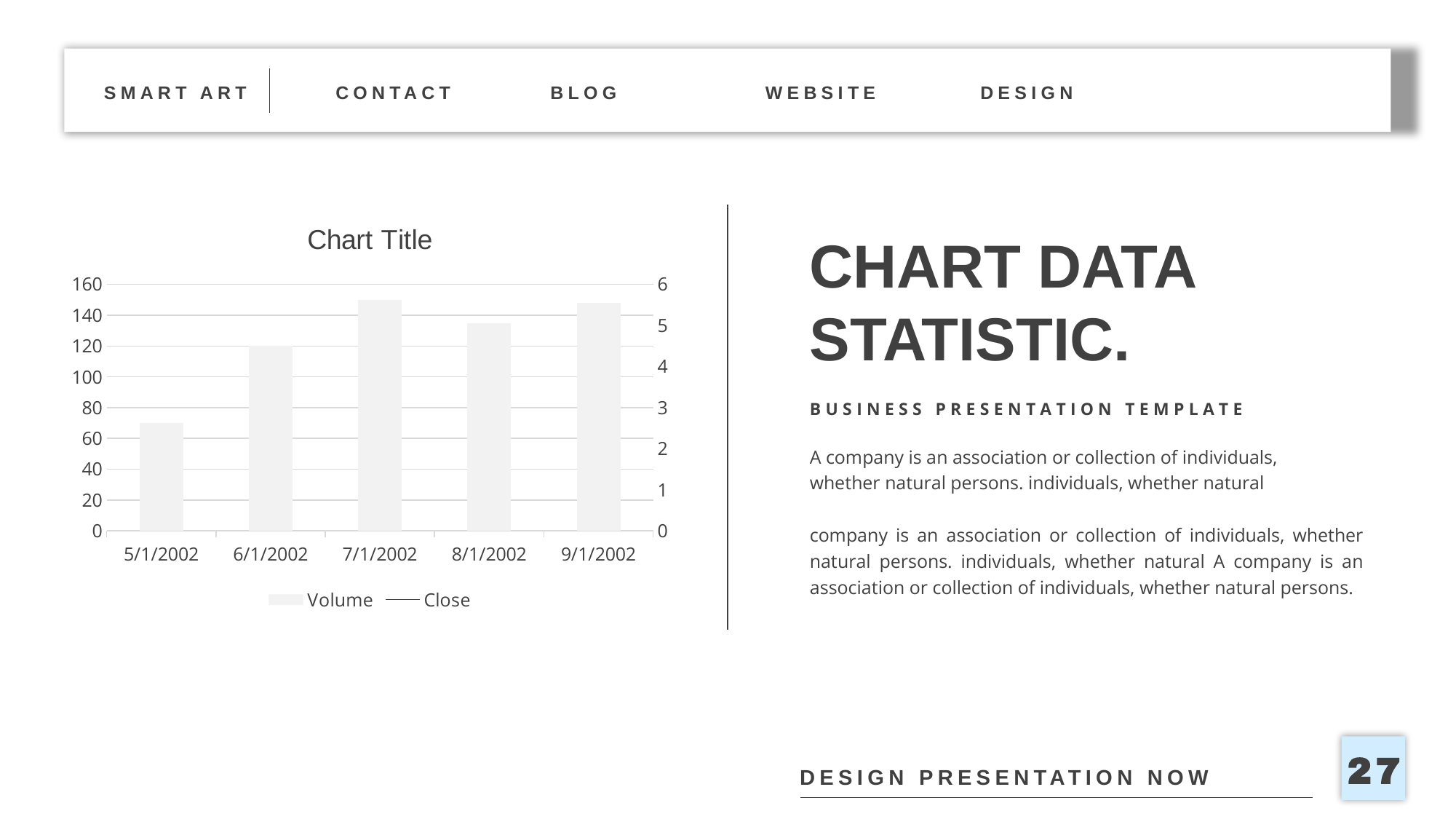

SMART ART
CONTACT
BLOG
WEBSITE
DESIGN

[unsupported chart]

CHART DATA
STATISTIC.
BUSINESS PRESENTATION TEMPLATE
A company is an association or collection of individuals,
whether natural persons. individuals, whether natural

company is an association or collection of individuals, whether natural persons. individuals, whether natural A company is an association or collection of individuals, whether natural persons.

27
DESIGN PRESENTATION NOW